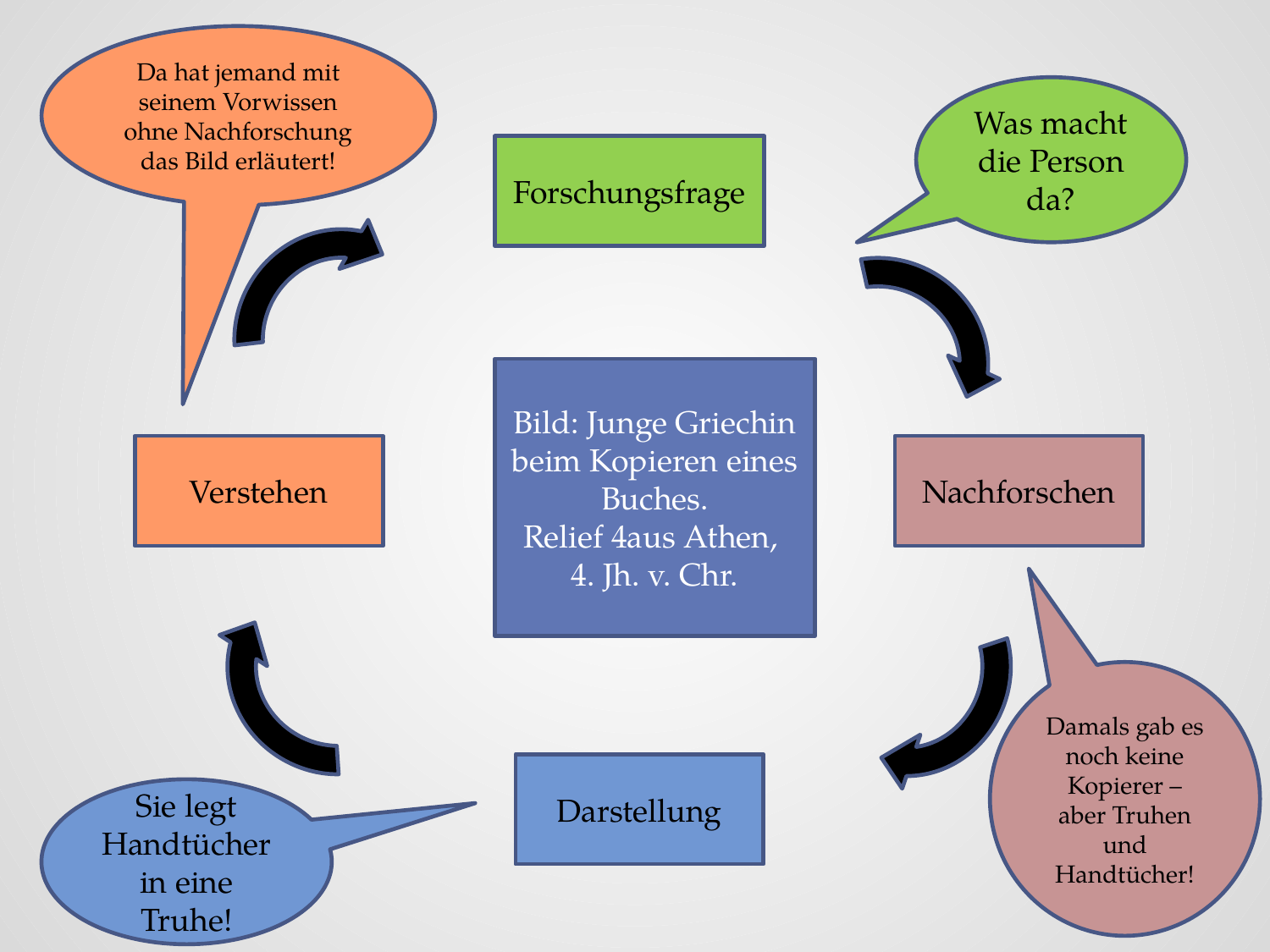

Da hat jemand mit seinem Vorwissen ohne Nachforschung das Bild erläutert!
Was macht die Person da?
Forschungsfrage

Bild: Junge Griechin beim Kopieren eines Buches.
Relief 4aus Athen,
4. Jh. v. Chr.
Verstehen
Nachforschen

Damals gab es noch keine Kopierer – aber Truhen und Handtücher!
Darstellung
Sie legt Handtücher in eine Truhe!